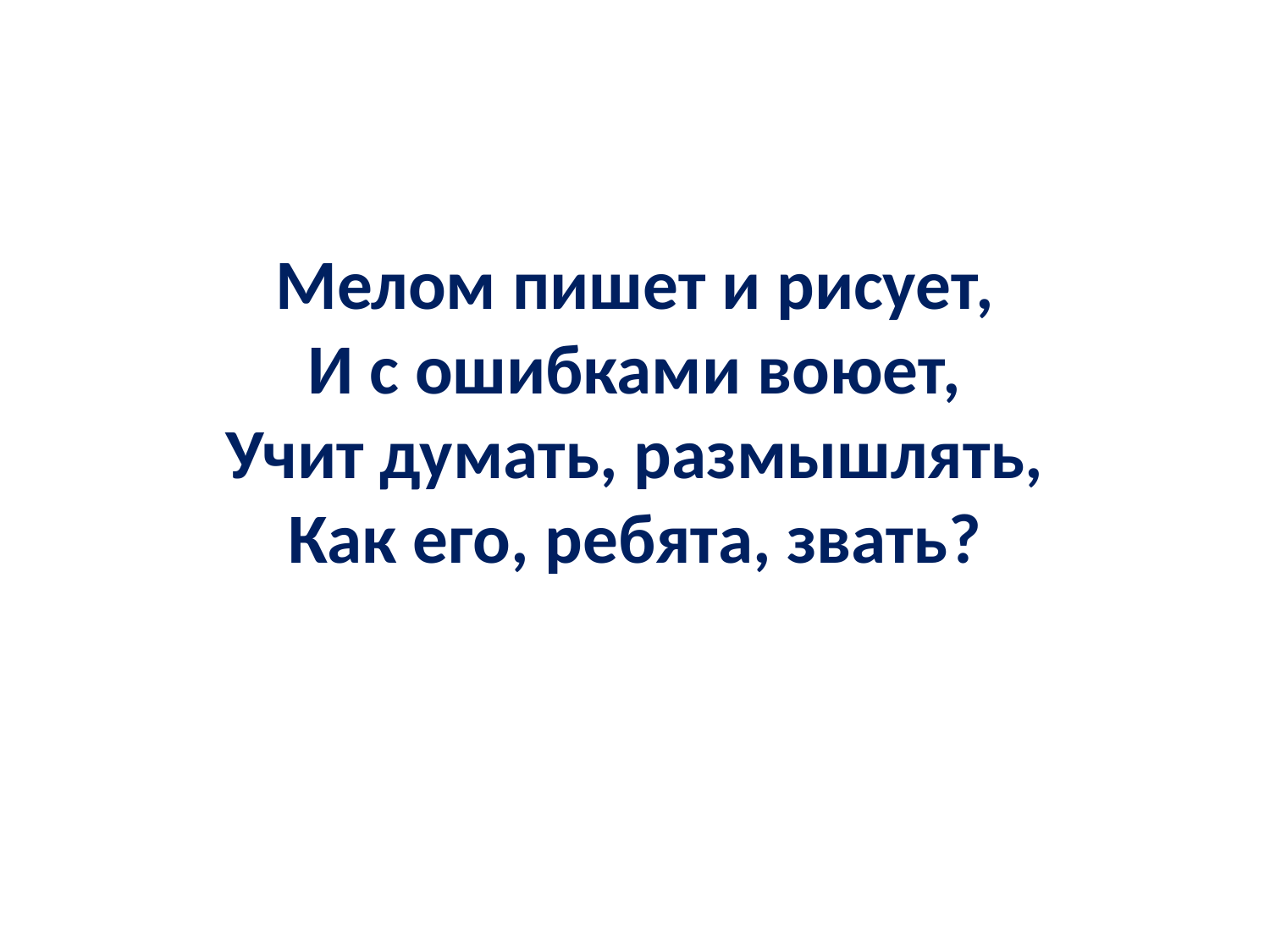

# Мелом пишет и рисует, И с ошибками воюет, Учит думать, размышлять, Как его, ребята, звать?